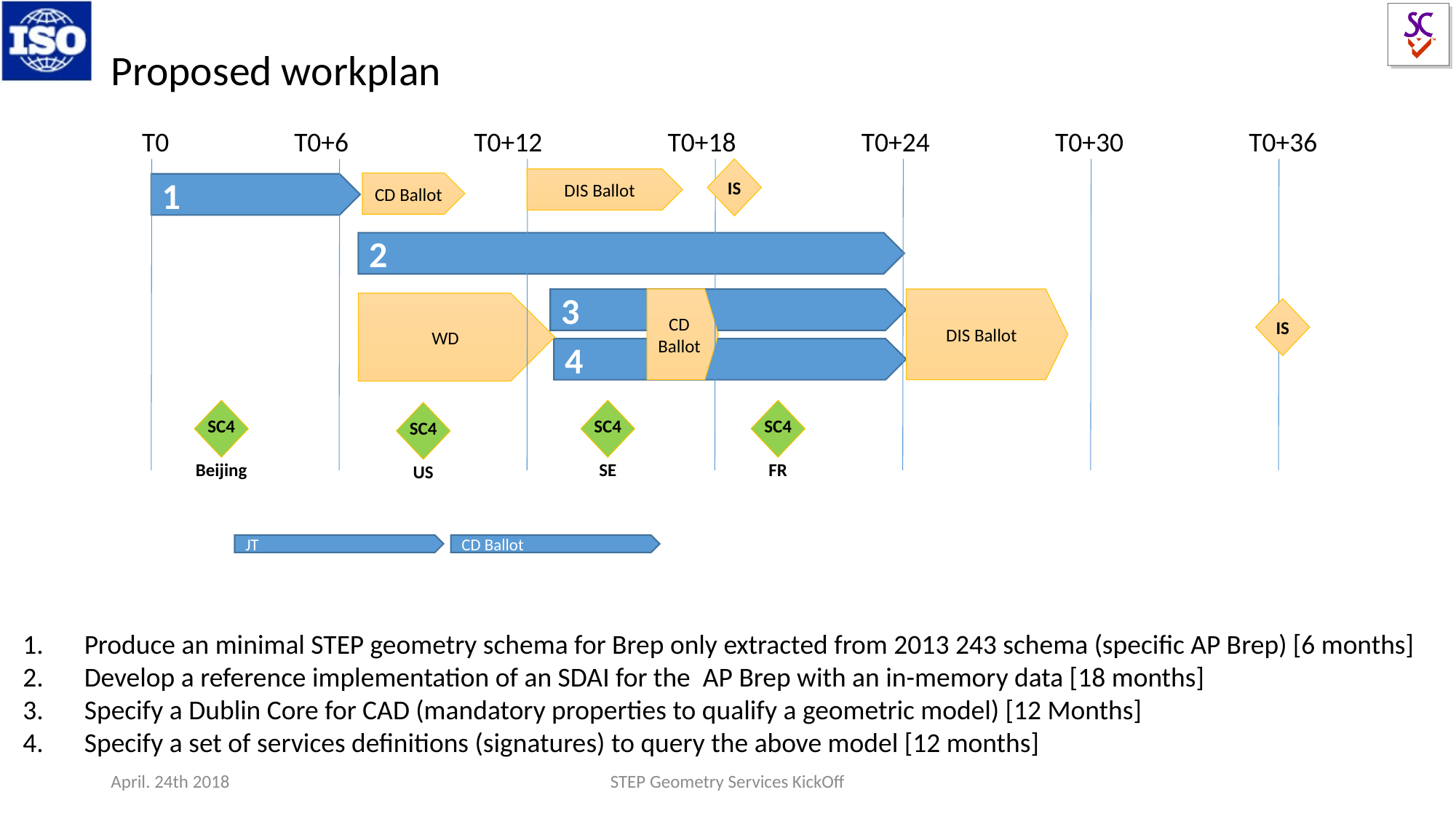

# Proposed workplan
T0
T0+6
T0+12
T0+18
T0+24
T0+30
T0+36
IS
DIS Ballot
CD Ballot
1
2
CD Ballot
DIS Ballot
3
WD
IS
4
SC4

Beijing
SC4

SE
SC4

FR
SC4

US
JT
CD Ballot
Produce an minimal STEP geometry schema for Brep only extracted from 2013 243 schema (specific AP Brep) [6 months]
Develop a reference implementation of an SDAI for the  AP Brep with an in-memory data [18 months]
Specify a Dublin Core for CAD (mandatory properties to qualify a geometric model) [12 Months]
Specify a set of services definitions (signatures) to query the above model [12 months]
April. 24th 2018
STEP Geometry Services KickOff